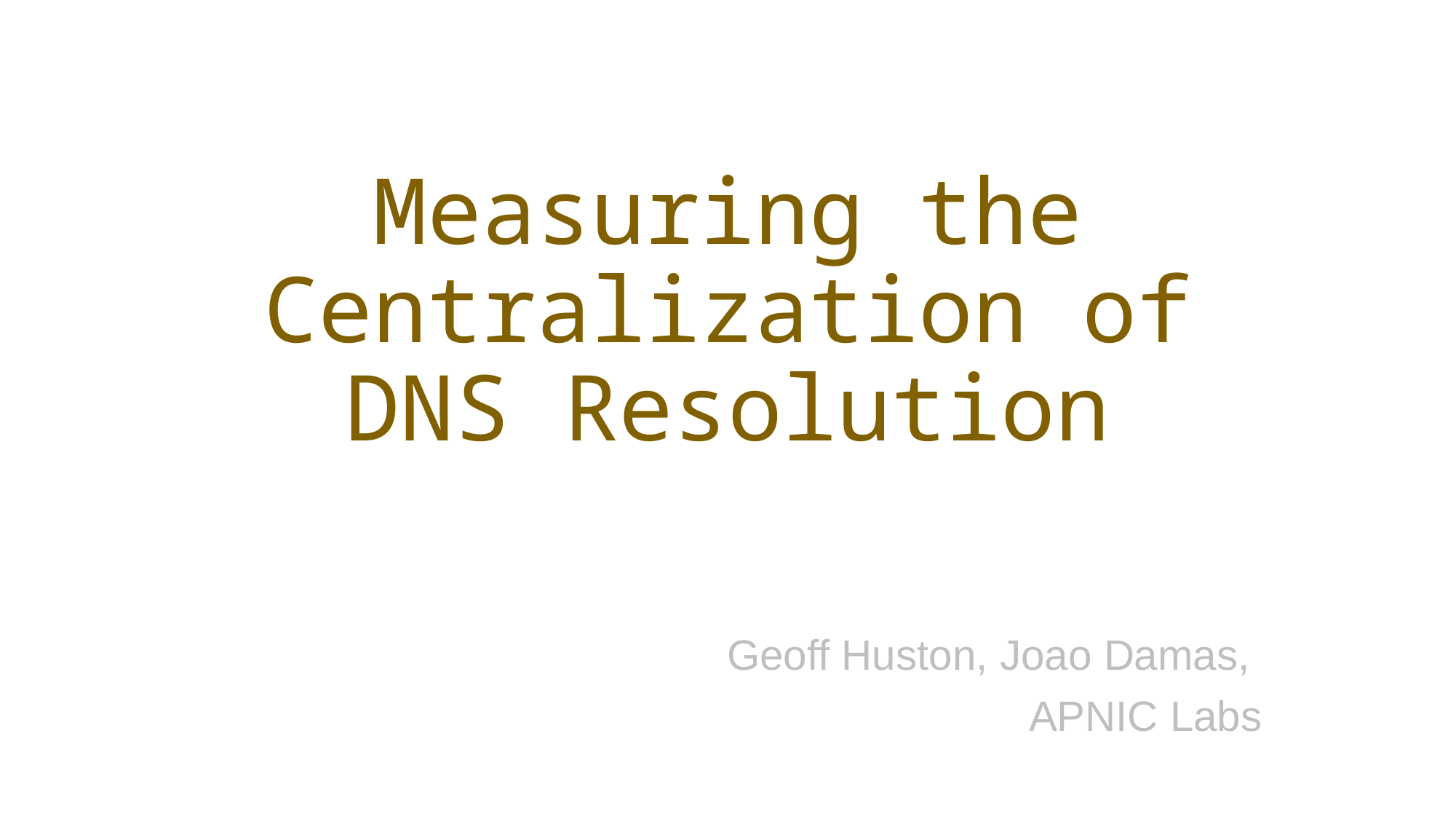

# Measuring the Centralization of DNS Resolution
Geoff Huston, Joao Damas,
APNIC Labs